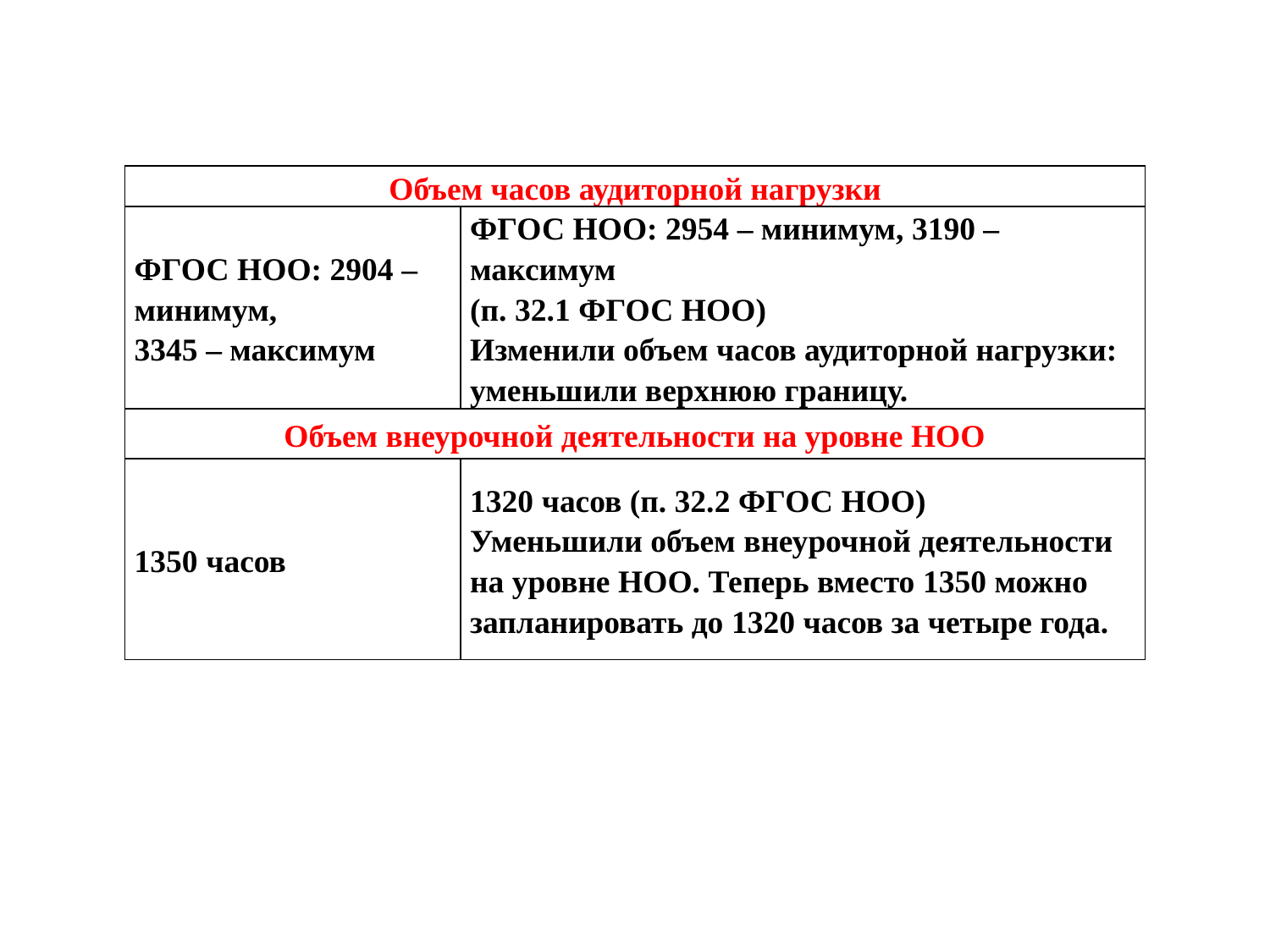

| Объем часов аудиторной нагрузки |  |
| --- | --- |
| ФГОС НОО: 2904 – минимум, 3345 – максимум | ФГОС НОО: 2954 – минимум, 3190 – максимум (п. 32.1 ФГОС НОО) Изменили объем часов аудиторной нагрузки: уменьшили верхнюю границу. |
| Объем внеурочной деятельности на уровне НОО |  |
| 1350 часов | 1320 часов (п. 32.2 ФГОС НОО) Уменьшили объем внеурочной деятельности на уровне НОО. Теперь вместо 1350 можно запланировать до 1320 часов за четыре года. |